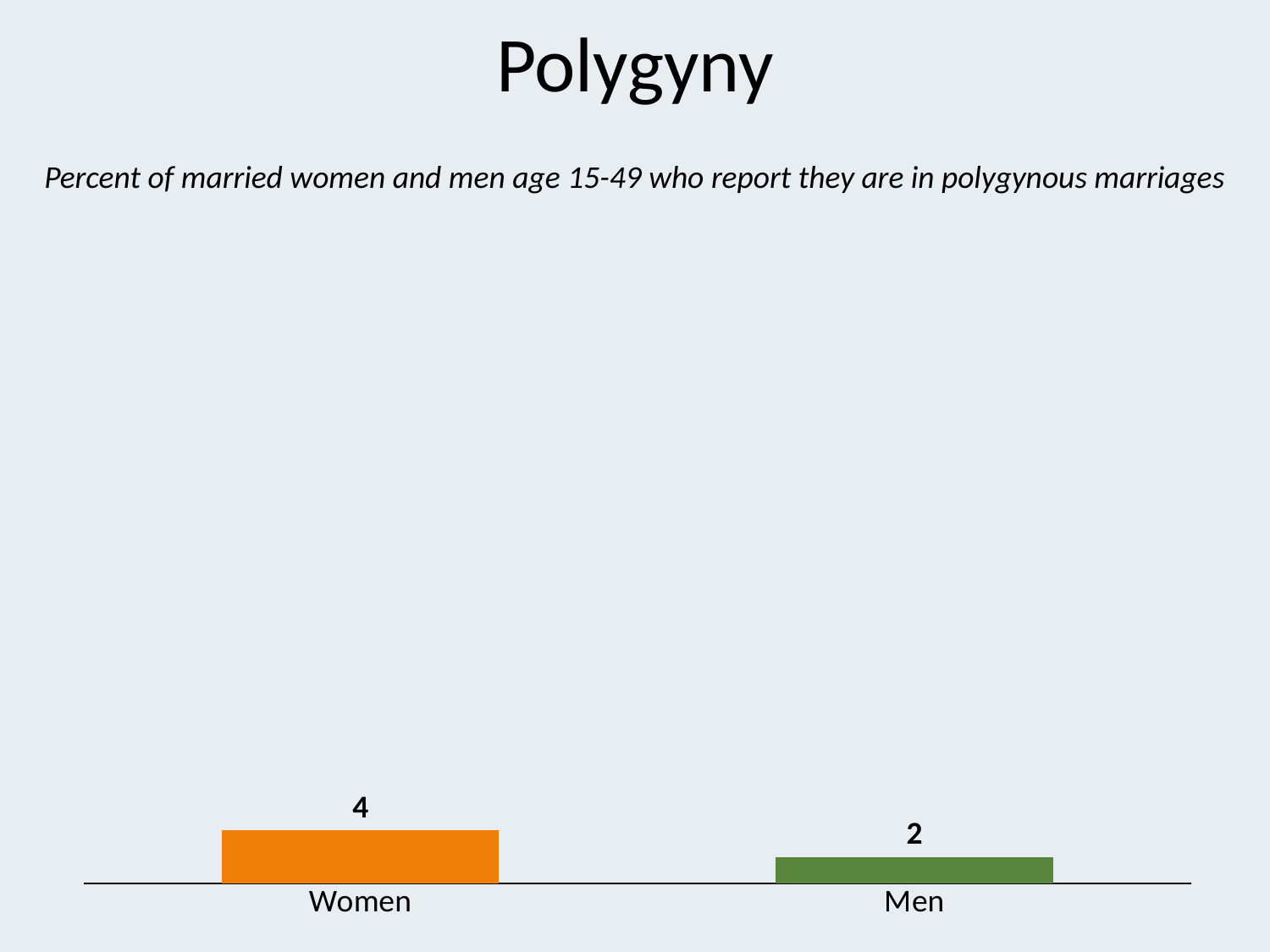

# Polygyny
Percent of married women and men age 15-49 who report they are in polygynous marriages

### Chart

| Category | Series 1 |
|---|---|
| Women | 4.0 |
| Men | 2.0 |